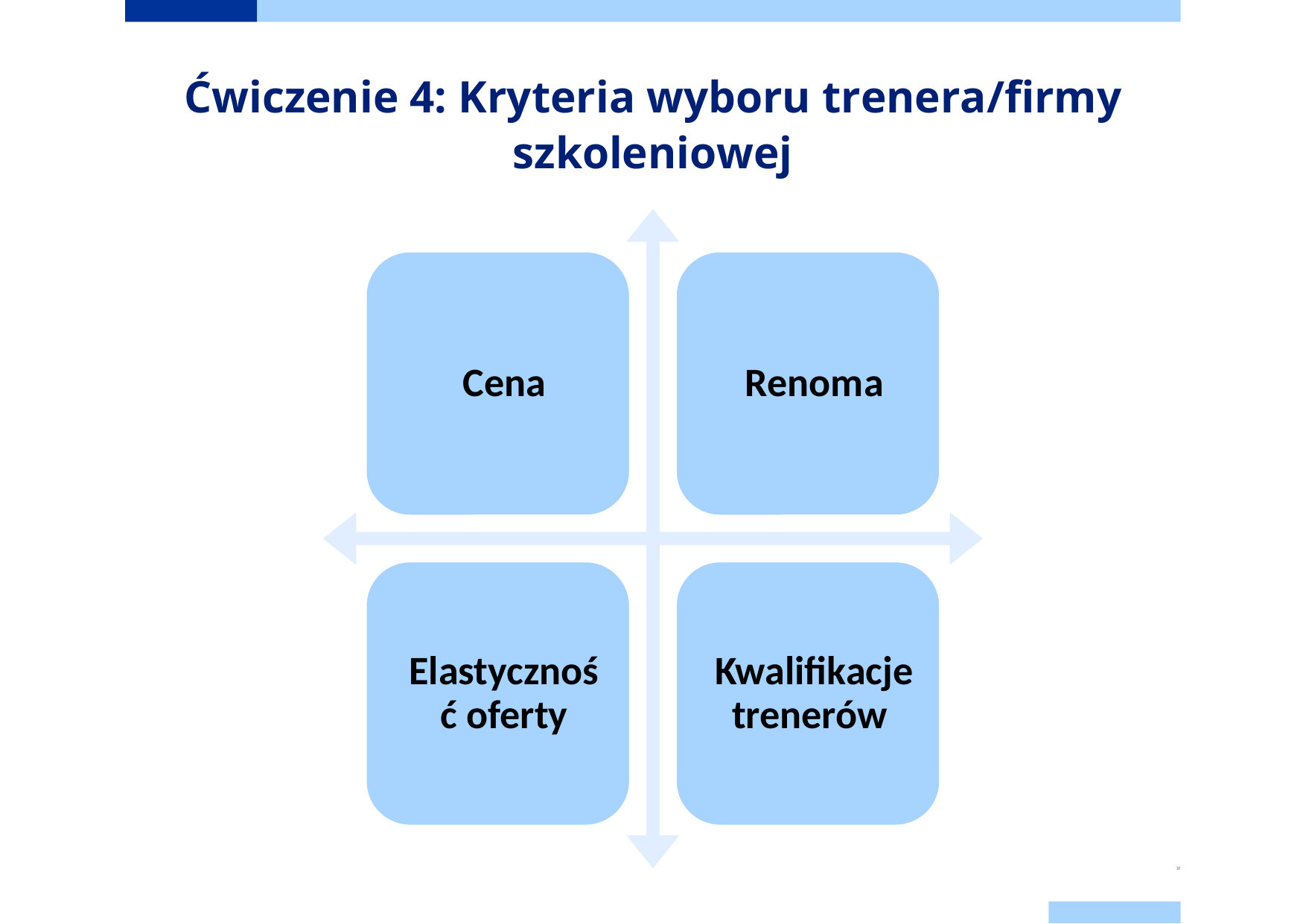

# Ćwiczenie 4: Kryteria wyboru trenera/firmy szkoleniowej
Cena
Renoma
Elastyczność oferty
Kwalifikacje trenerów
37